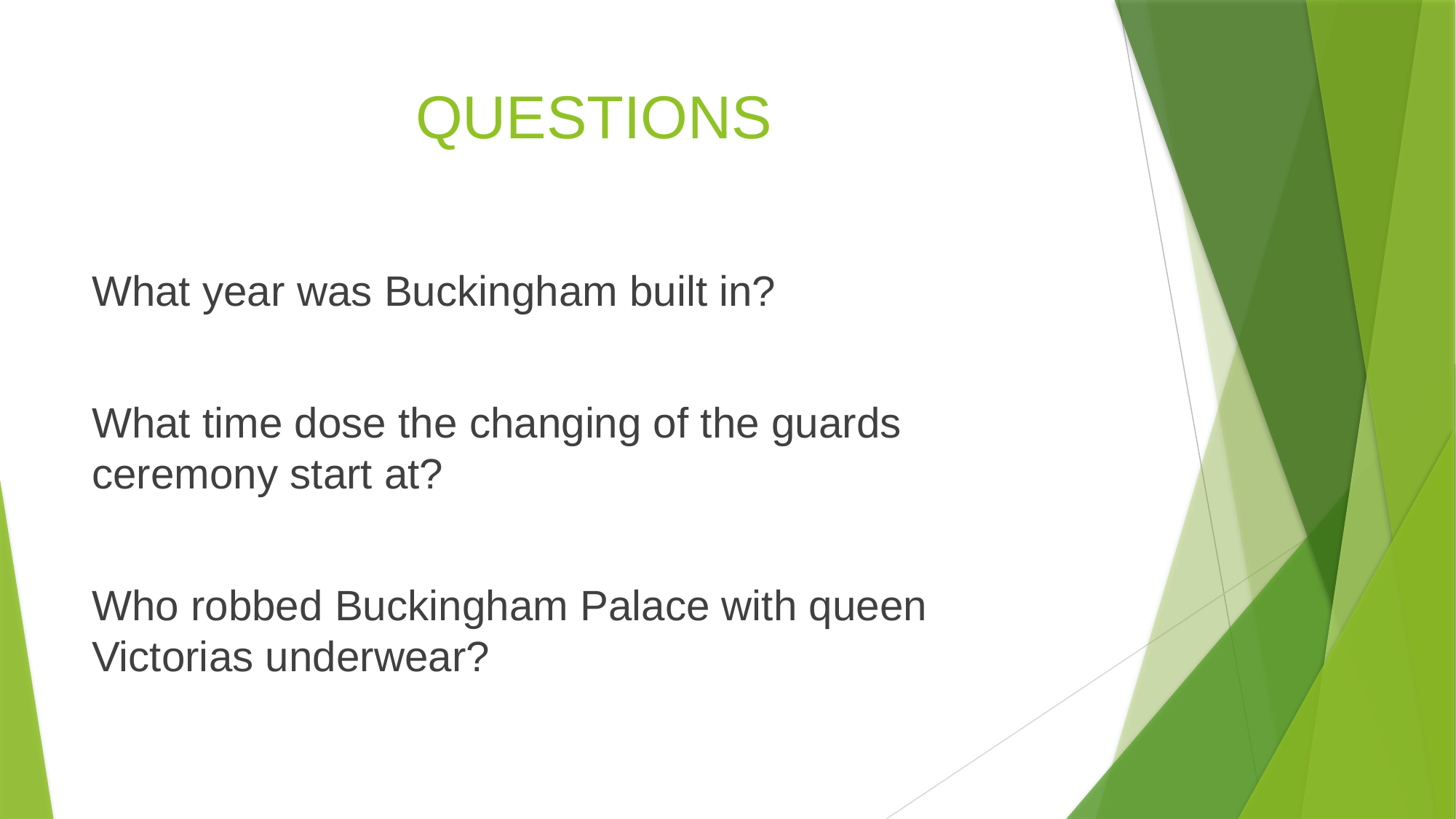

# QUESTIONS
What year was Buckingham built in?

What time dose the changing of the guards ceremony start at?

Who robbed Buckingham Palace with queen Victorias underwear?